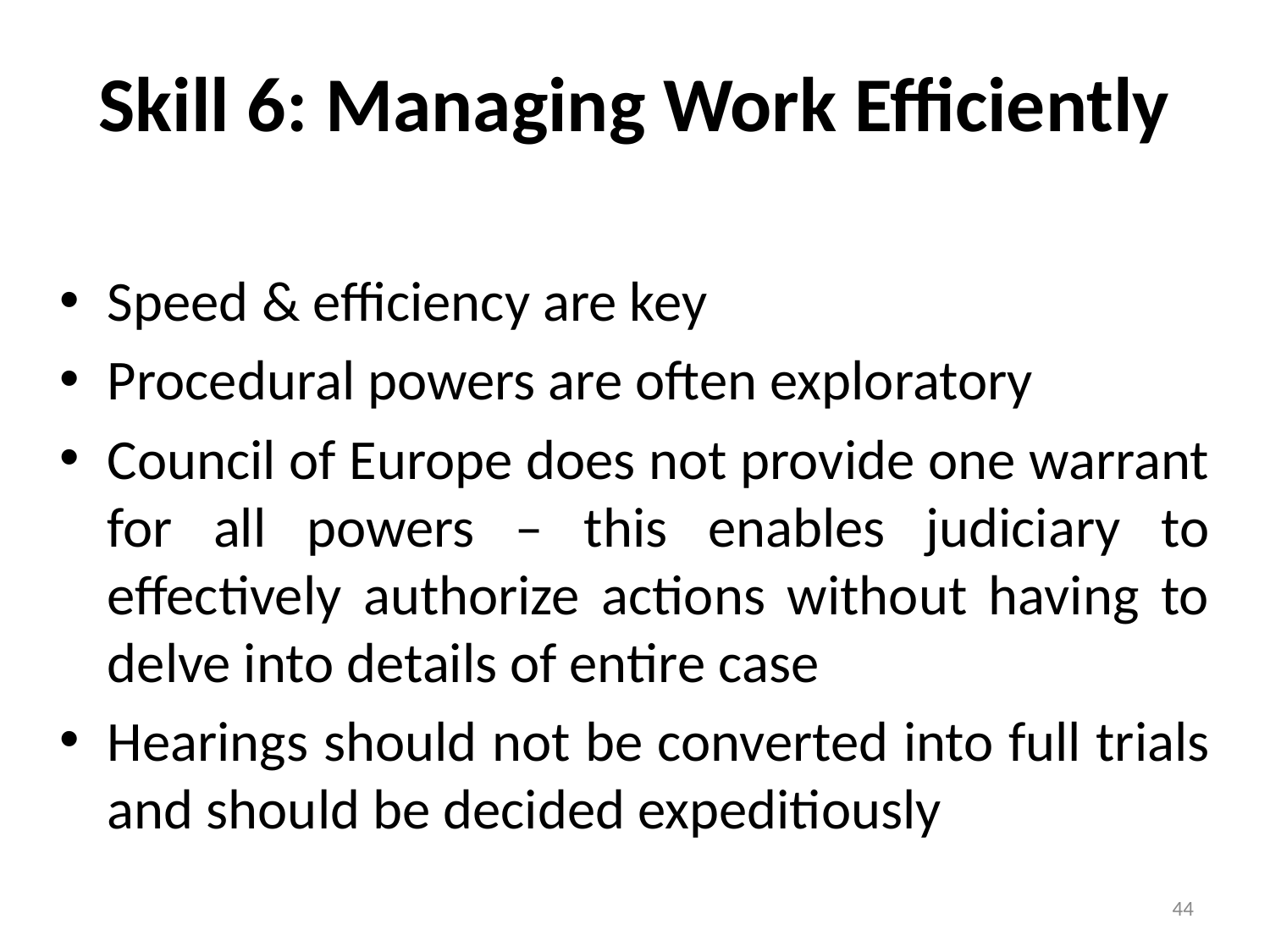

# Skill 6: Managing Work Efficiently

Speed & efficiency are key
Procedural powers are often exploratory
Council of Europe does not provide one warrant for all powers – this enables judiciary to effectively authorize actions without having to delve into details of entire case
Hearings should not be converted into full trials and should be decided expeditiously
44